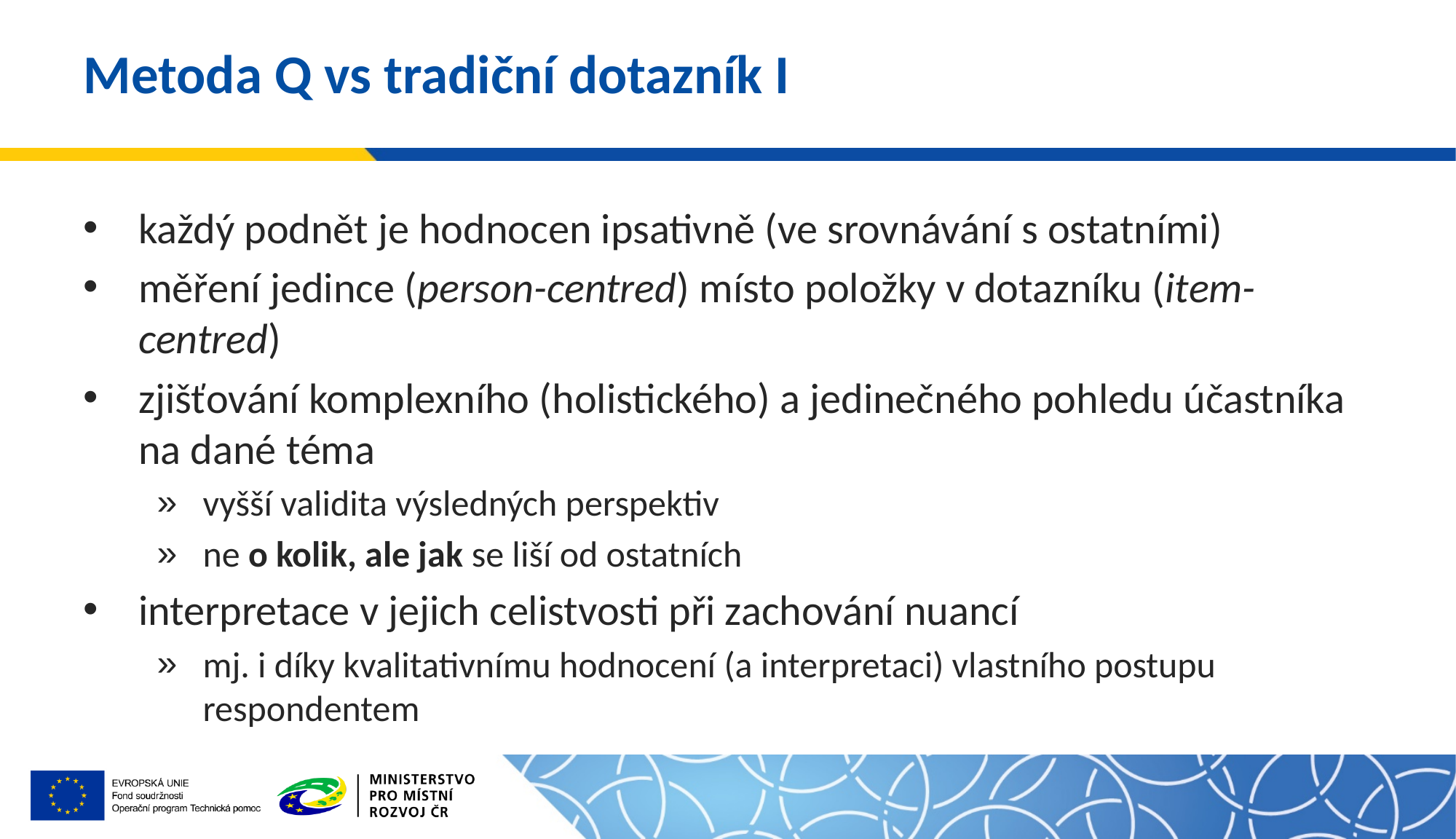

# Metoda Q vs tradiční dotazník I
každý podnět je hodnocen ipsativně (ve srovnávání s ostatními)
měření jedince (person-centred) místo položky v dotazníku (item-centred)
zjišťování komplexního (holistického) a jedinečného pohledu účastníka na dané téma
vyšší validita výsledných perspektiv
ne o kolik, ale jak se liší od ostatních
interpretace v jejich celistvosti při zachování nuancí
mj. i díky kvalitativnímu hodnocení (a interpretaci) vlastního postupu respondentem